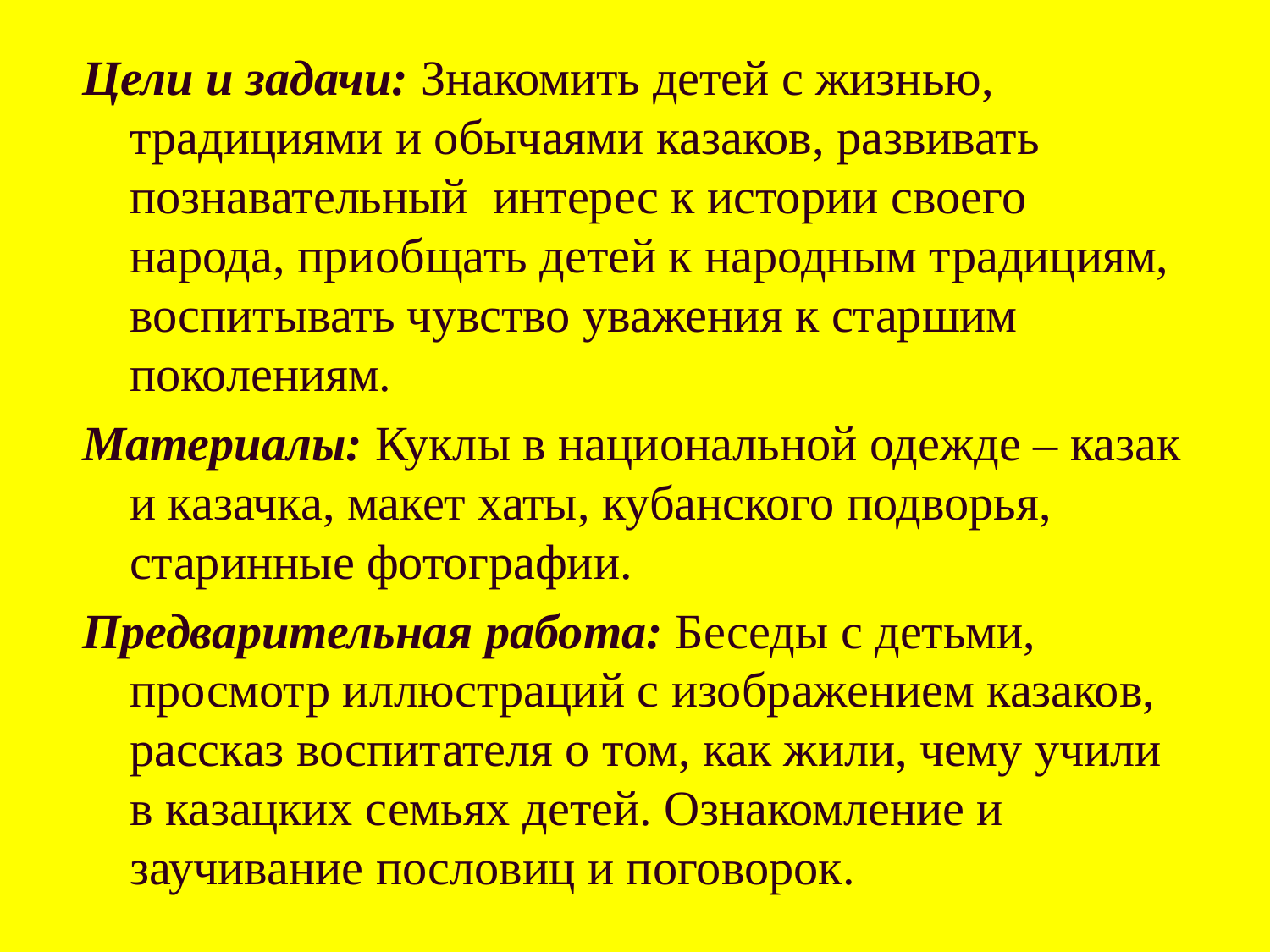

Цели и задачи: Знакомить детей с жизнью, традициями и обычаями казаков, развивать познавательный  интерес к истории своего народа, приобщать детей к народным традициям, воспитывать чувство уважения к старшим поколениям.
Материалы: Куклы в национальной одежде – казак и казачка, макет хаты, кубанского подворья, старинные фотографии.
Предварительная работа: Беседы с детьми, просмотр иллюстраций с изображением казаков, рассказ воспитателя о том, как жили, чему учили в казацких семьях детей. Ознакомление и заучивание пословиц и поговорок.